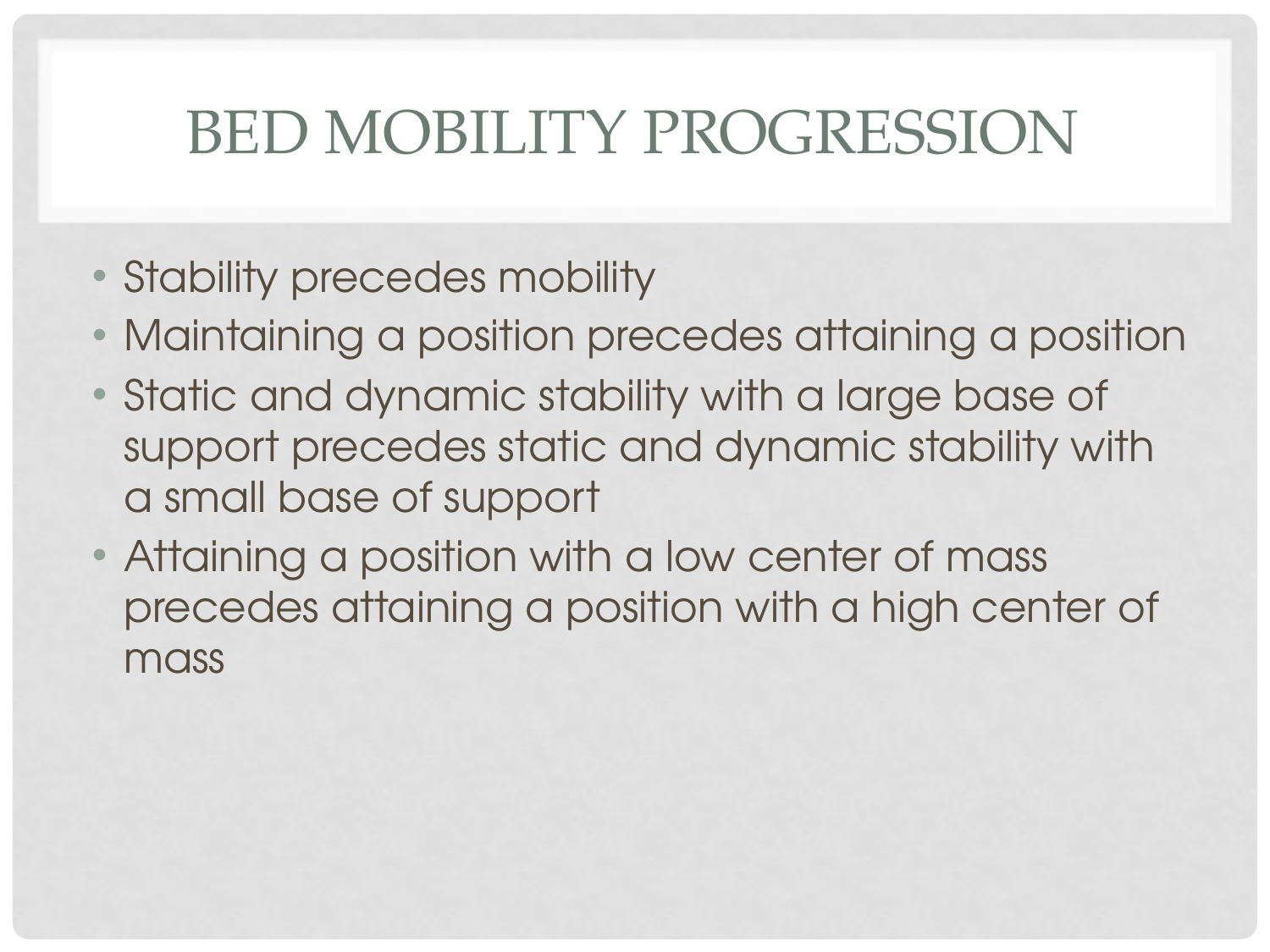

# Bed Mobility Progression
Stability precedes mobility
Maintaining a position precedes attaining a position
Static and dynamic stability with a large base of support precedes static and dynamic stability with a small base of support
Attaining a position with a low center of mass precedes attaining a position with a high center of mass